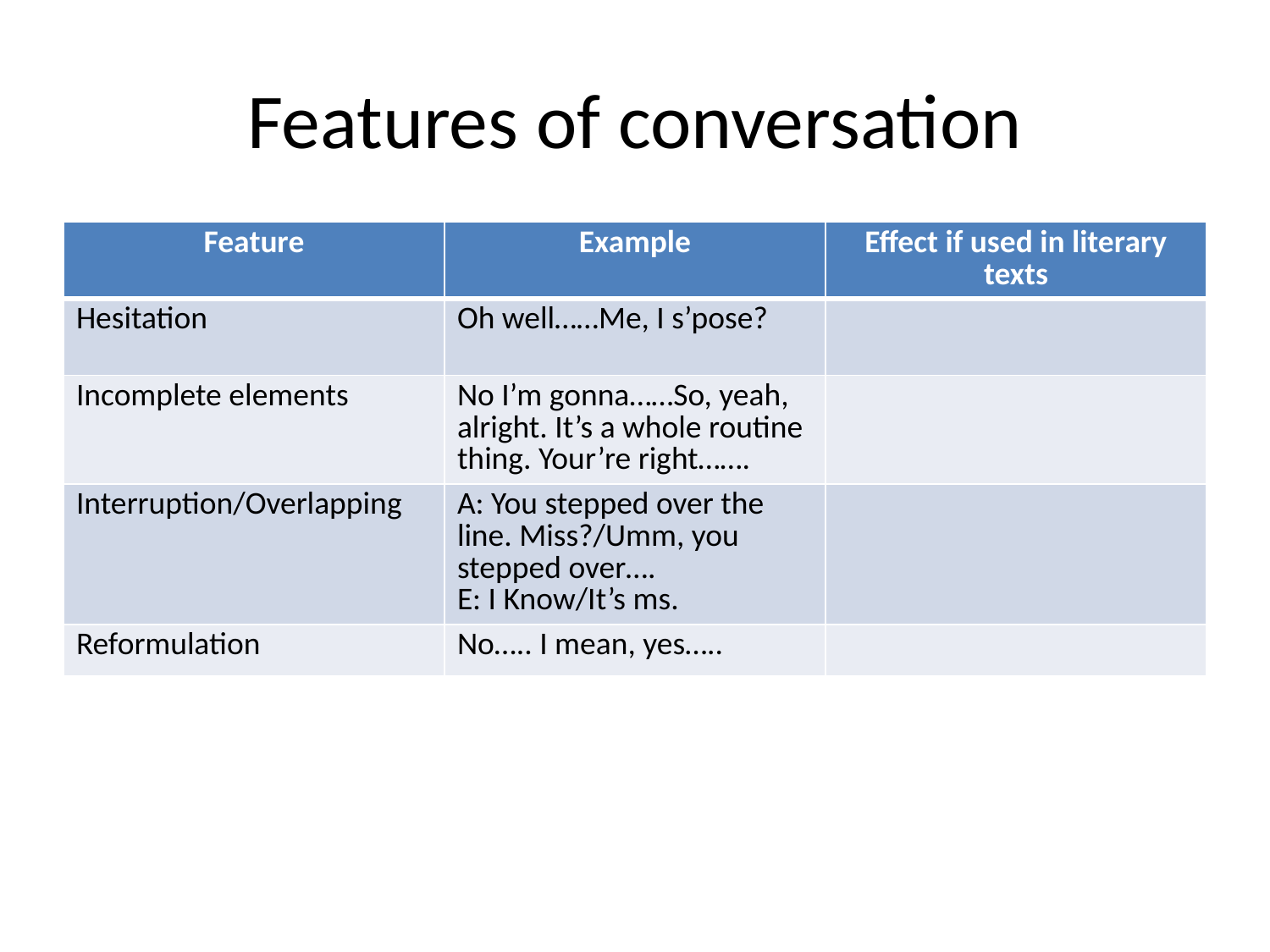

# Features of conversation
| Feature | Example | Effect if used in literary texts |
| --- | --- | --- |
| Hesitation | Oh well……Me, I s’pose? |  |
| Incomplete elements | No I’m gonna……So, yeah, alright. It’s a whole routine thing. Your’re right……. |  |
| Interruption/Overlapping | A: You stepped over the line. Miss?/Umm, you stepped over…. E: I Know/It’s ms. |  |
| Reformulation | No….. I mean, yes….. |  |